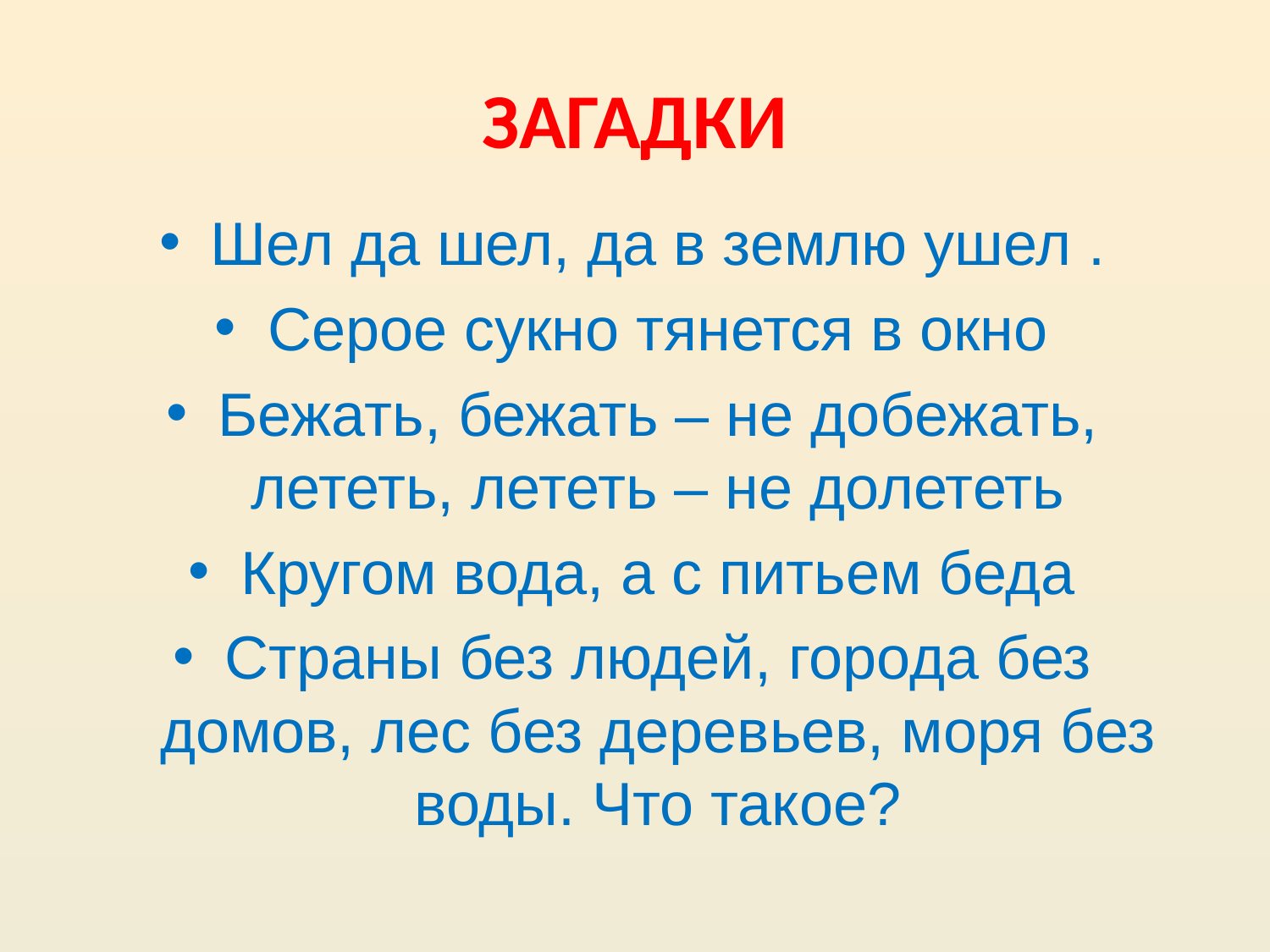

# ЗАГАДКИ
Шел да шел, да в землю ушел .
Серое сукно тянется в окно
Бежать, бежать – не добежать, лететь, лететь – не долететь
Кругом вода, а с питьем беда
Страны без людей, города без домов, лес без деревьев, моря без воды. Что такое?